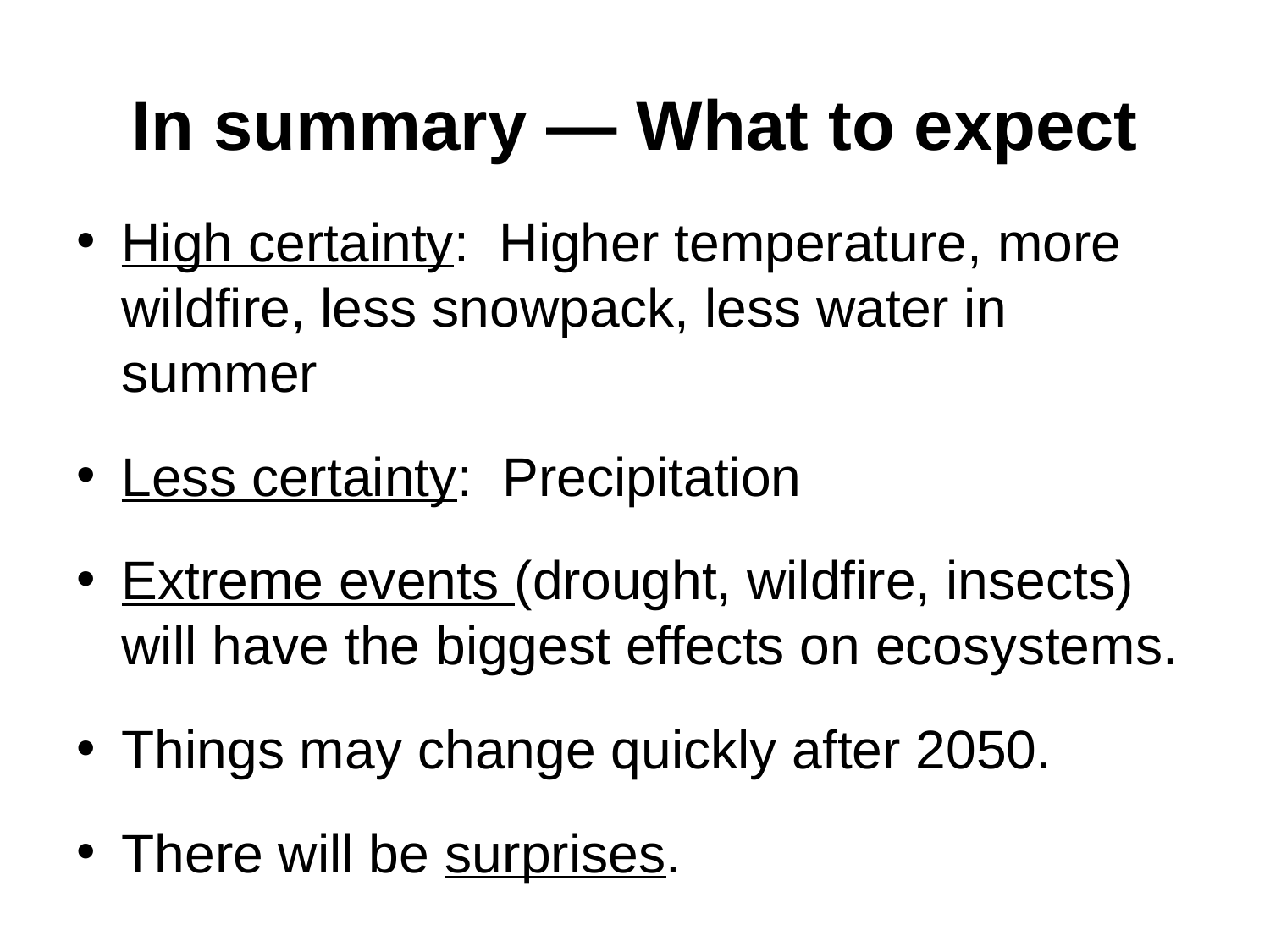

# In summary — What to expect
High certainty:  Higher temperature, more wildfire, less snowpack, less water in summer
Less certainty:  Precipitation
Extreme events (drought, wildfire, insects) will have the biggest effects on ecosystems.
Things may change quickly after 2050.
There will be surprises.